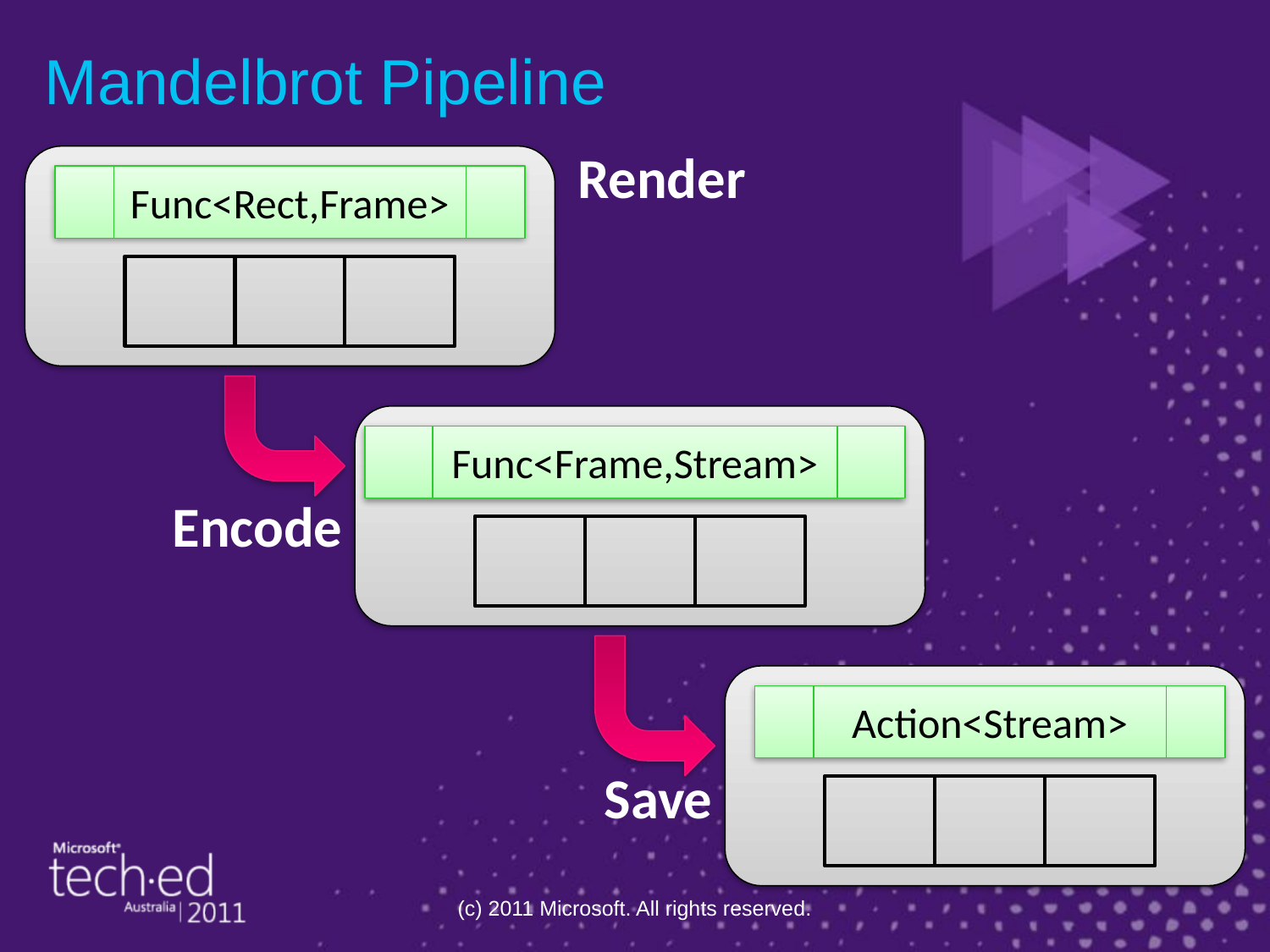

# Mandelbrot Pipeline
Render

Func<Rect,Frame>

Func<Frame,Stream>
Encode

Action<Stream>
Save

(c) 2011 Microsoft. All rights reserved.